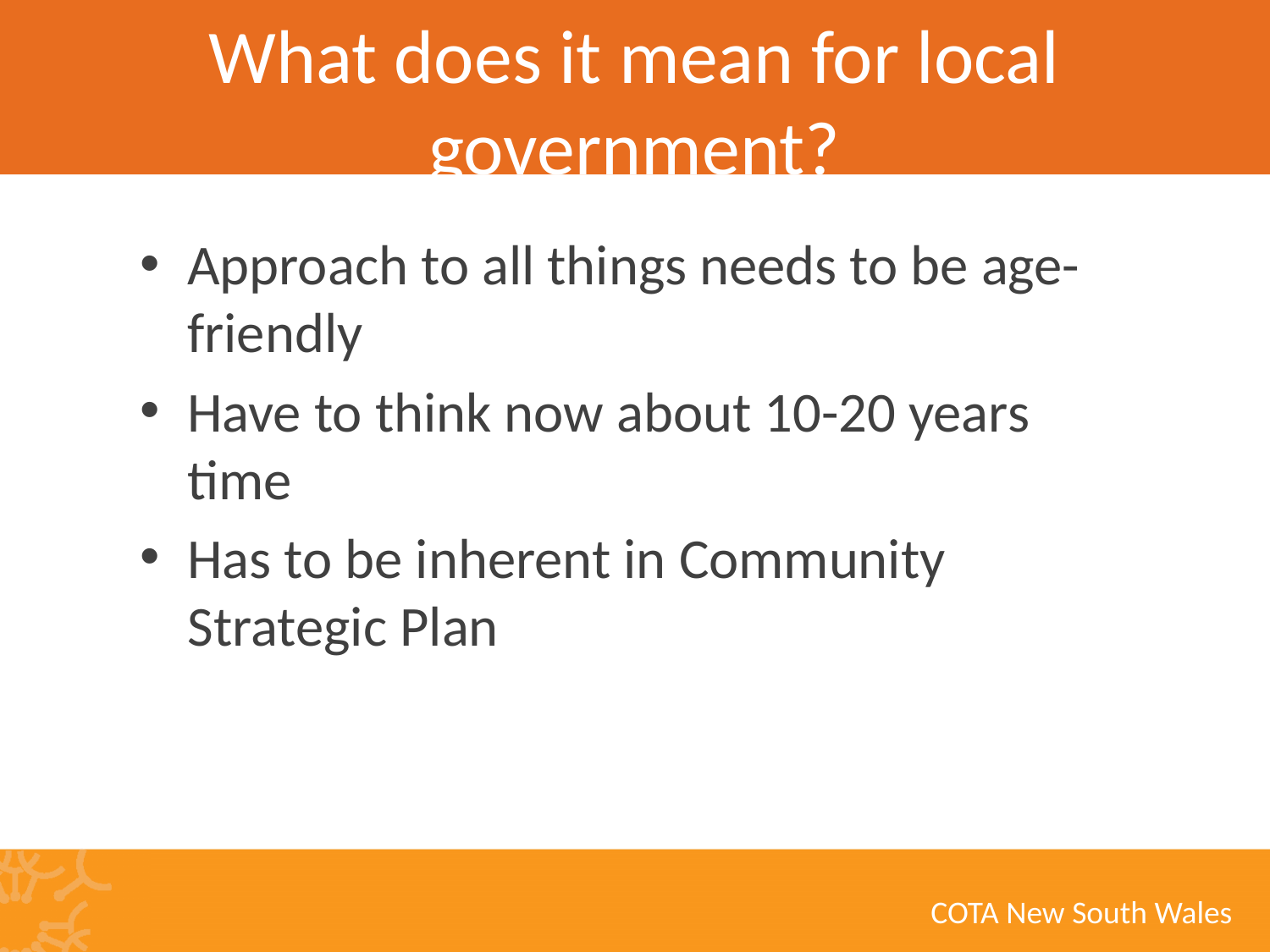

# What does it mean for local government?
Approach to all things needs to be age-friendly
Have to think now about 10-20 years time
Has to be inherent in Community Strategic Plan